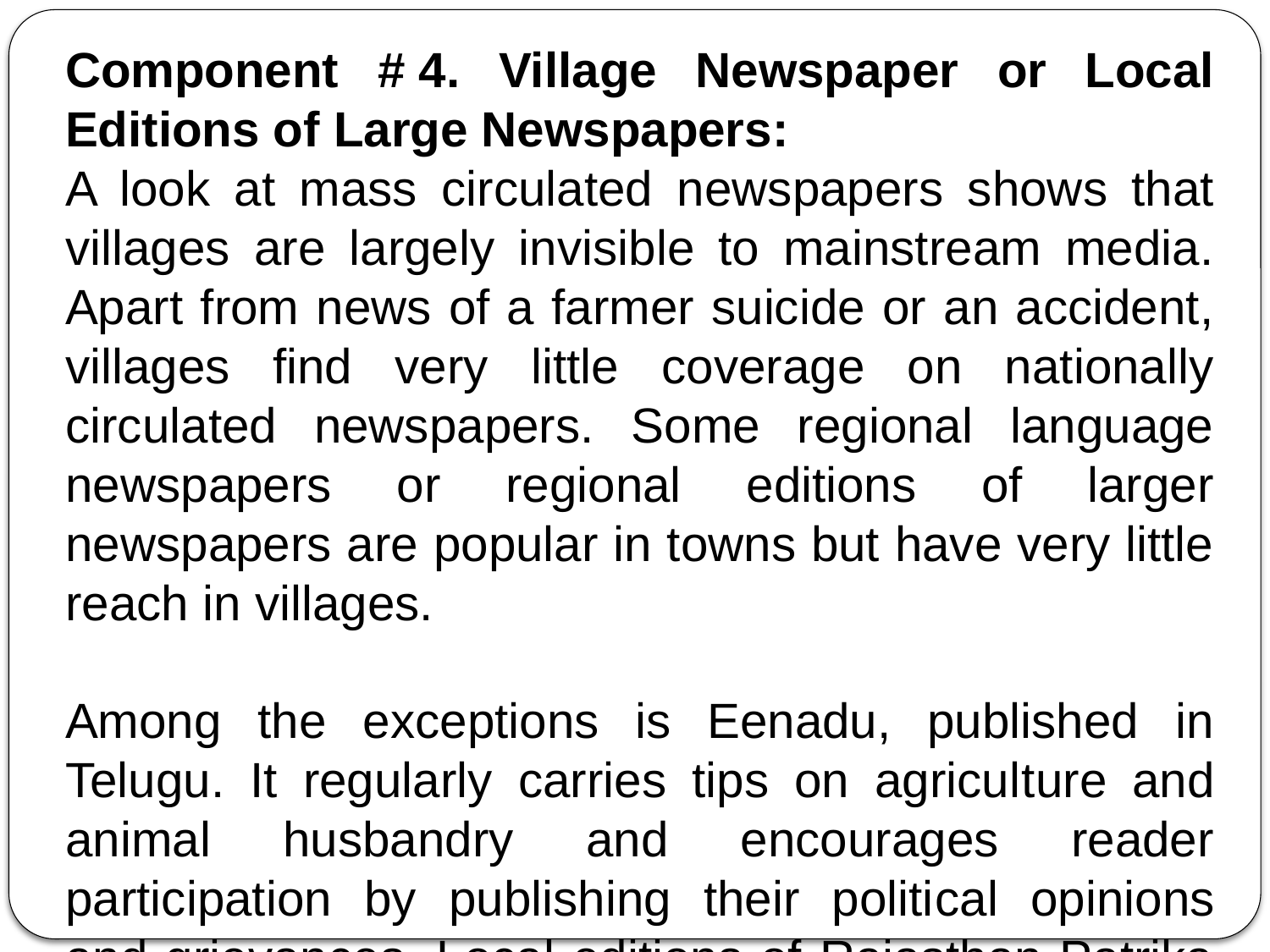

Component # 4. Village Newspaper or Local Editions of Large Newspapers:
A look at mass circulated newspapers shows that villages are largely invisible to mainstream media. Apart from news of a farmer suicide or an accident, villages find very little coverage on nationally circulated newspapers. Some regional language newspapers or regional editions of larger newspapers are popular in towns but have very little reach in villages.

Among the exceptions is Eenadu, published in Telugu. It regularly carries tips on agricul­ture and animal husbandry and encourages reader participation by publishing their politi­cal opinions and grievances. Local editions of Rajasthan Patrika and Dainik Bhaskar cover local concerns.